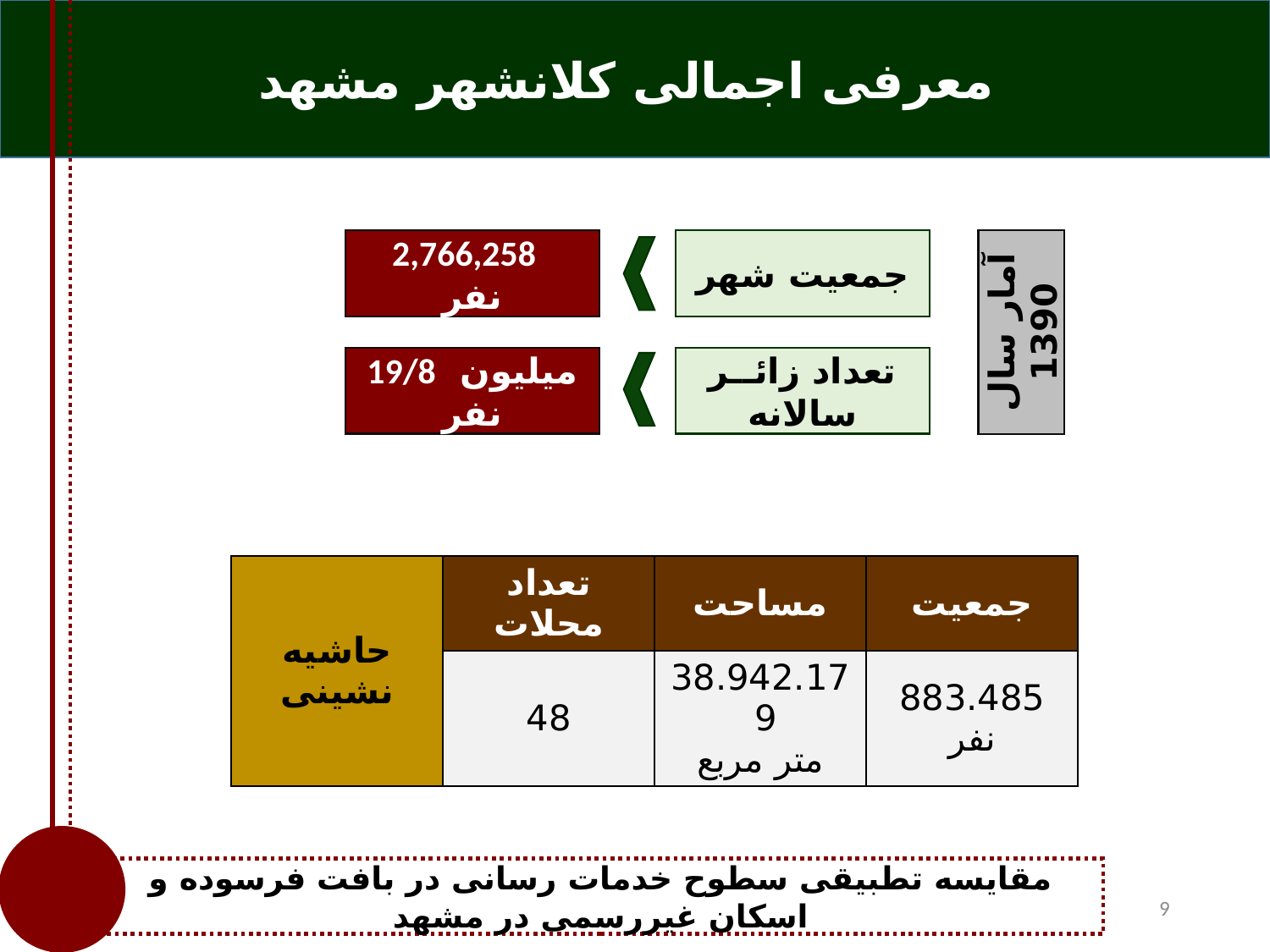

معرفی اجمالی کلانشهر مشهد
2,766,258   نفر
جمعیت شهر

آمار سال 1390
19/8   میلیون نفر
تعداد زائــر سالانه

| حاشیه نشینی | تعداد محلات | مساحت | جمعیت |
| --- | --- | --- | --- |
|  | 48 | 38.942.179 متر مربع | 883.485 نفر |

مقایسه تطبیقی سطوح خدمات رسانی در بافت فرسوده و اسکان غیررسمی در مشهد
9